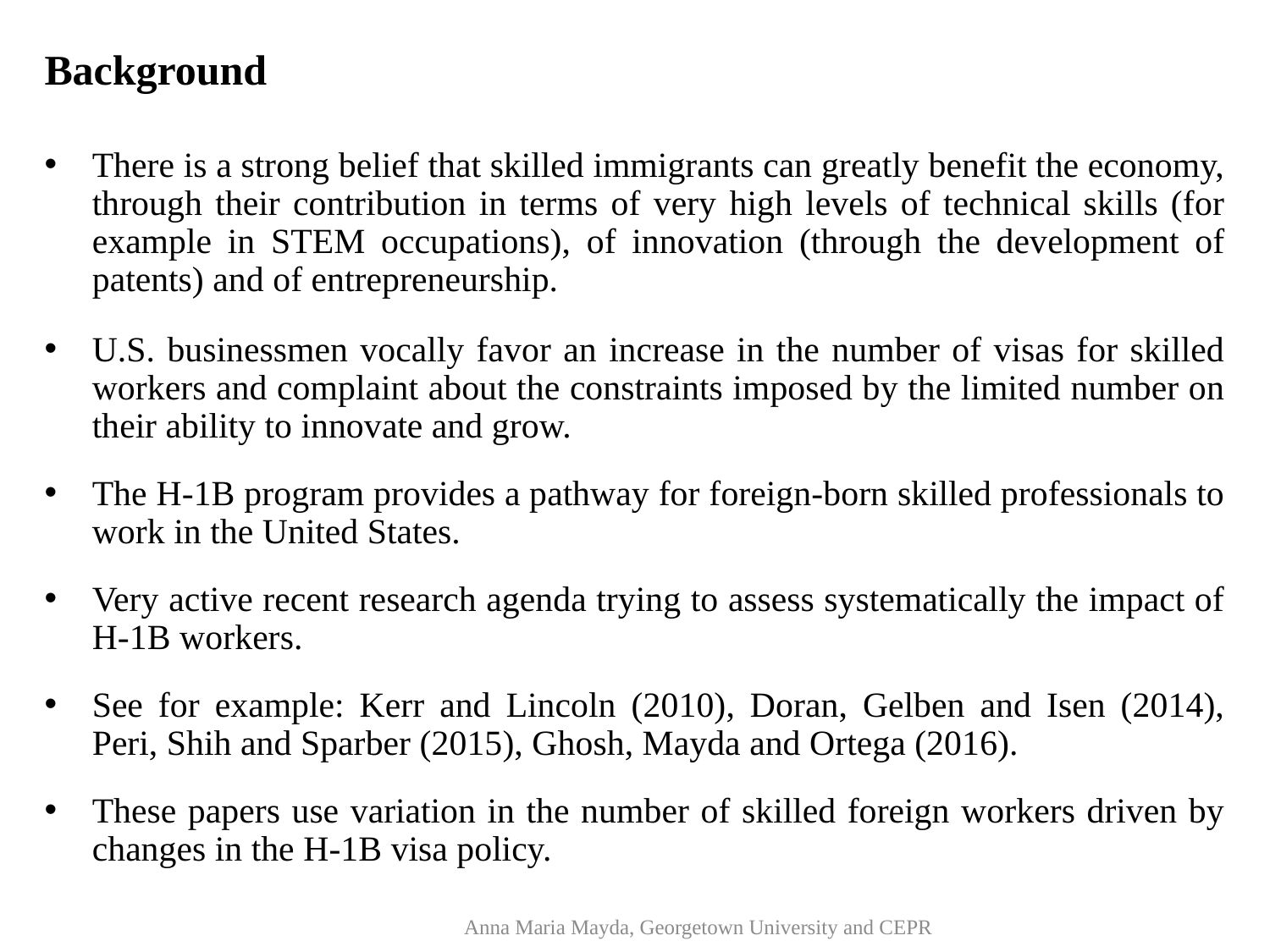

Background

There is a strong belief that skilled immigrants can greatly benefit the economy, through their contribution in terms of very high levels of technical skills (for example in STEM occupations), of innovation (through the development of patents) and of entrepreneurship.

U.S. businessmen vocally favor an increase in the number of visas for skilled workers and complaint about the constraints imposed by the limited number on their ability to innovate and grow.

The H-1B program provides a pathway for foreign-born skilled professionals to work in the United States.

Very active recent research agenda trying to assess systematically the impact of H-1B workers.

See for example: Kerr and Lincoln (2010), Doran, Gelben and Isen (2014), Peri, Shih and Sparber (2015), Ghosh, Mayda and Ortega (2016).

These papers use variation in the number of skilled foreign workers driven by changes in the H-1B visa policy.

Anna Maria Mayda, Georgetown University and CEPR